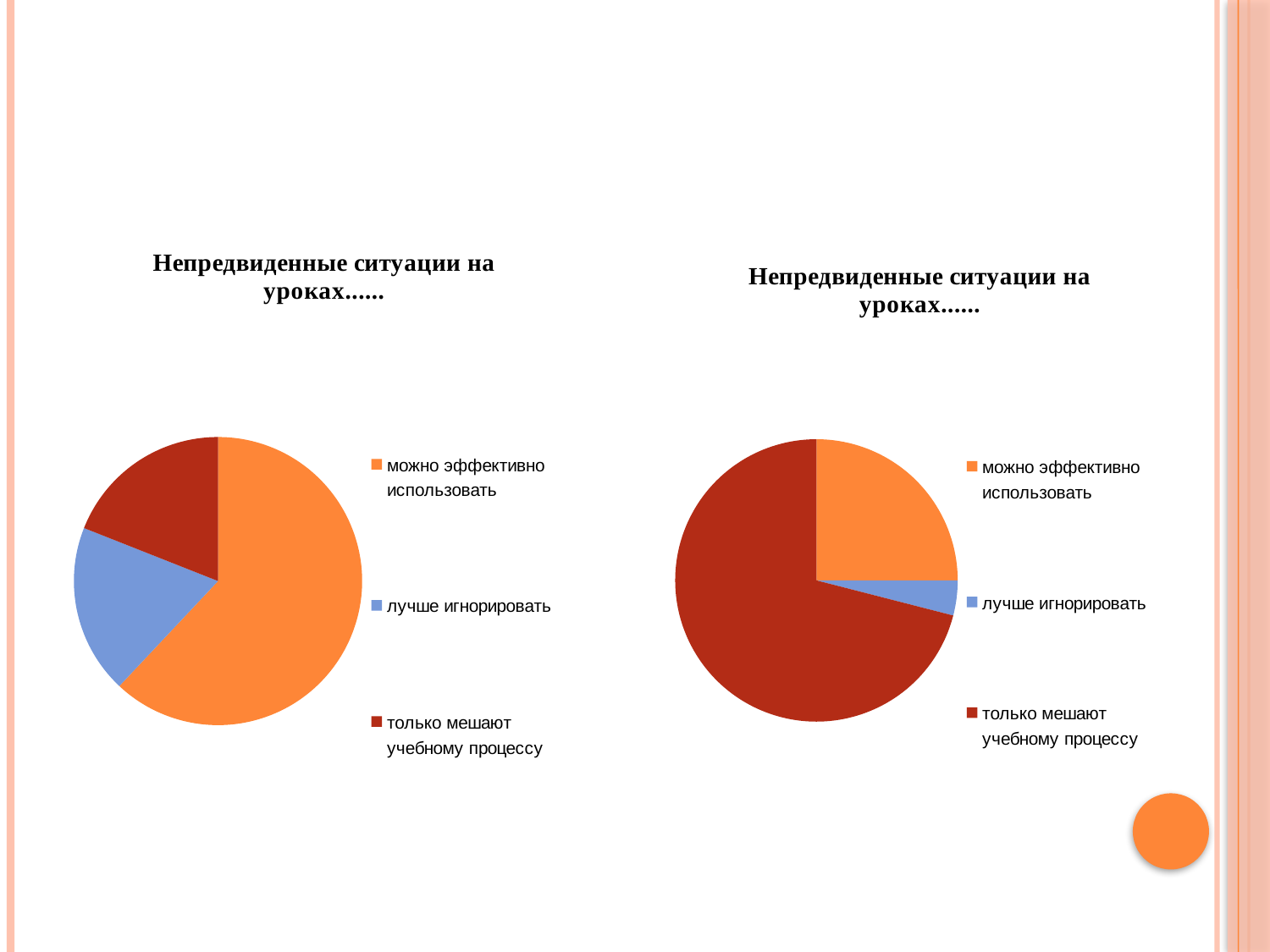

#

### Chart: Непредвиденные ситуации на уроках......

| Category | Столбец1 |
|---|---|
| можно эффективно использовать   | 62.0 |
| лучше игнорировать   | 19.0 |
| только мешают учебному процессу | 19.0 |

### Chart: Непредвиденные ситуации на уроках......

| Category | Столбец1 |
|---|---|
| можно эффективно использовать   | 25.0 |
| лучше игнорировать   | 4.0 |
| только мешают учебному процессу | 71.0 |